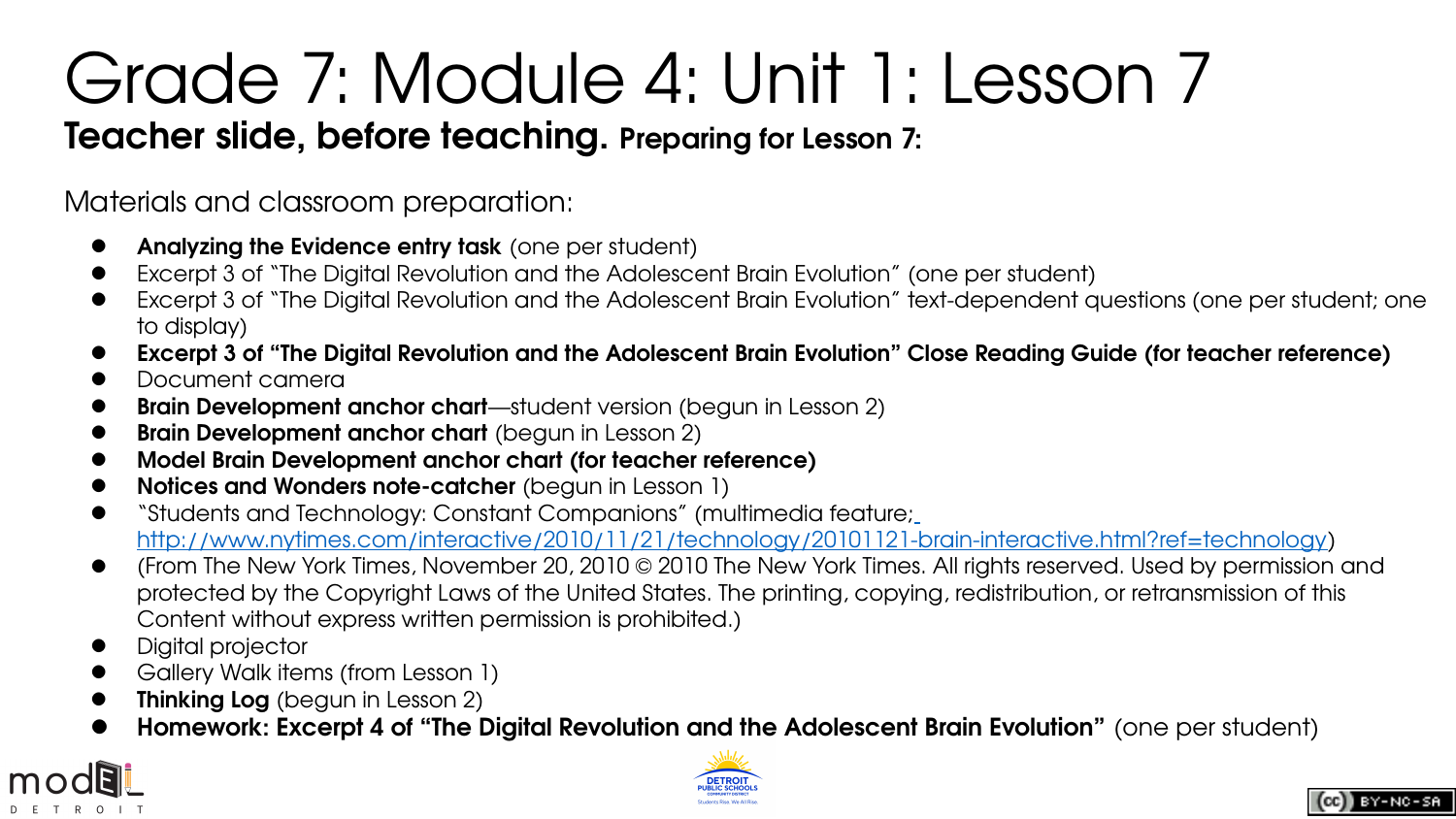

Grade 7: Module 4: Unit 1: Lesson 7
Teacher slide, before teaching. Preparing for Lesson 7:

Materials and classroom preparation:

Analyzing the Evidence entry task (one per student)
Excerpt 3 of “The Digital Revolution and the Adolescent Brain Evolution” (one per student)
Excerpt 3 of “The Digital Revolution and the Adolescent Brain Evolution” text-dependent questions (one per student; one to display)
Excerpt 3 of “The Digital Revolution and the Adolescent Brain Evolution” Close Reading Guide (for teacher reference)
Document camera
Brain Development anchor chart—student version (begun in Lesson 2)
Brain Development anchor chart (begun in Lesson 2)
Model Brain Development anchor chart (for teacher reference)
Notices and Wonders note-catcher (begun in Lesson 1)
“Students and Technology: Constant Companions” (multimedia feature; http://www.nytimes.com/interactive/2010/11/21/technology/20101121-brain-interactive.html?ref=technology)
(From The New York Times, November 20, 2010 © 2010 The New York Times. All rights reserved. Used by permission and protected by the Copyright Laws of the United States. The printing, copying, redistribution, or retransmission of this Content without express written permission is prohibited.)
Digital projector
Gallery Walk items (from Lesson 1)
Thinking Log (begun in Lesson 2)
Homework: Excerpt 4 of “The Digital Revolution and the Adolescent Brain Evolution” (one per student)